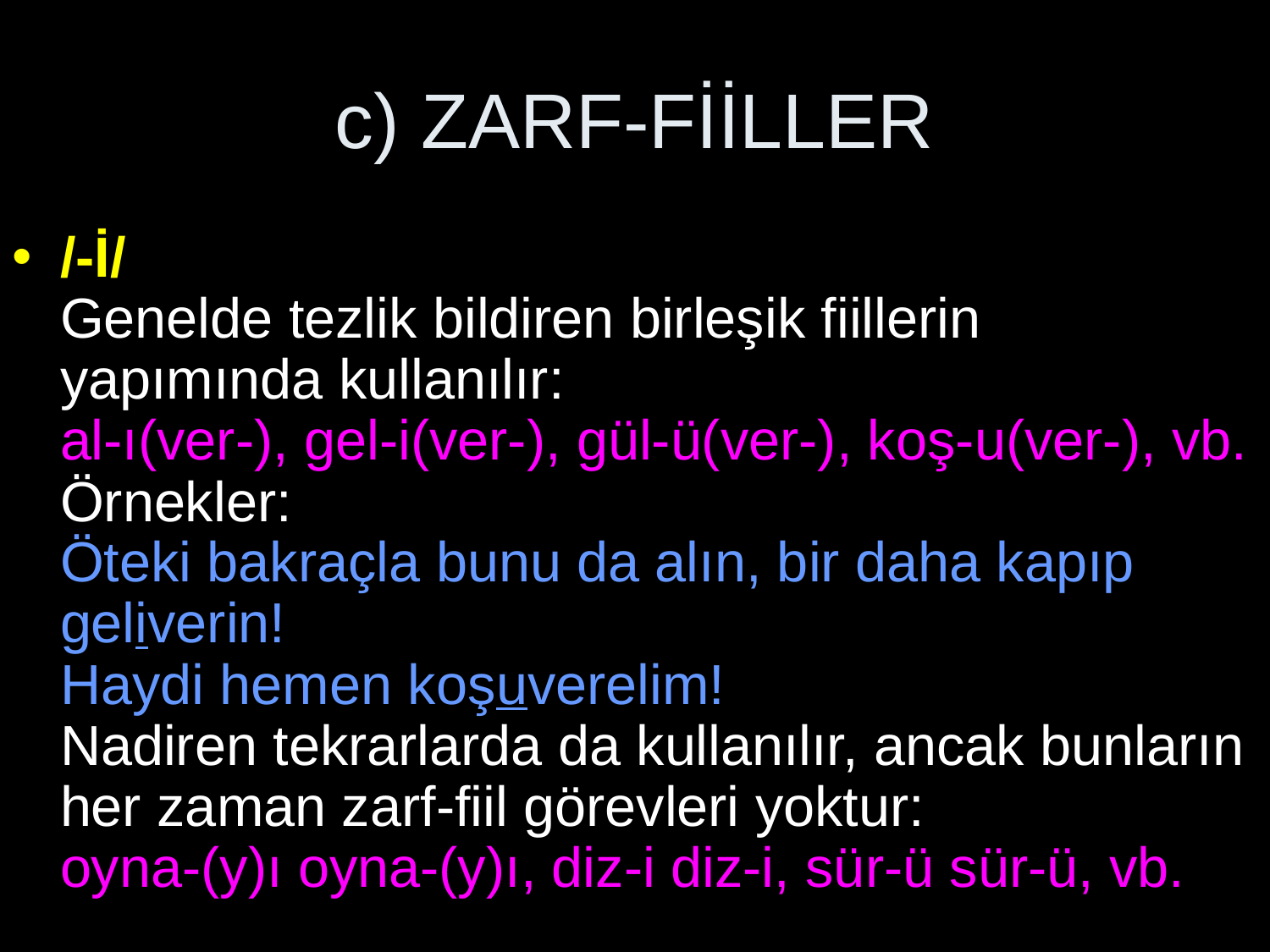

# c) ZARF-FİİLLER
/-İ/
Genelde tezlik bildiren birleşik fiillerin yapımında kullanılır:
al-ı(ver-), gel-i(ver-), gül-ü(ver-), koş-u(ver-), vb.
Örnekler:
Öteki bakraçla bunu da alın, bir daha kapıp geliverin!
Haydi hemen koşuverelim!
Nadiren tekrarlarda da kullanılır, ancak bunların her zaman zarf-fiil görevleri yoktur:
oyna-(y)ı oyna-(y)ı, diz-i diz-i, sür-ü sür-ü, vb.